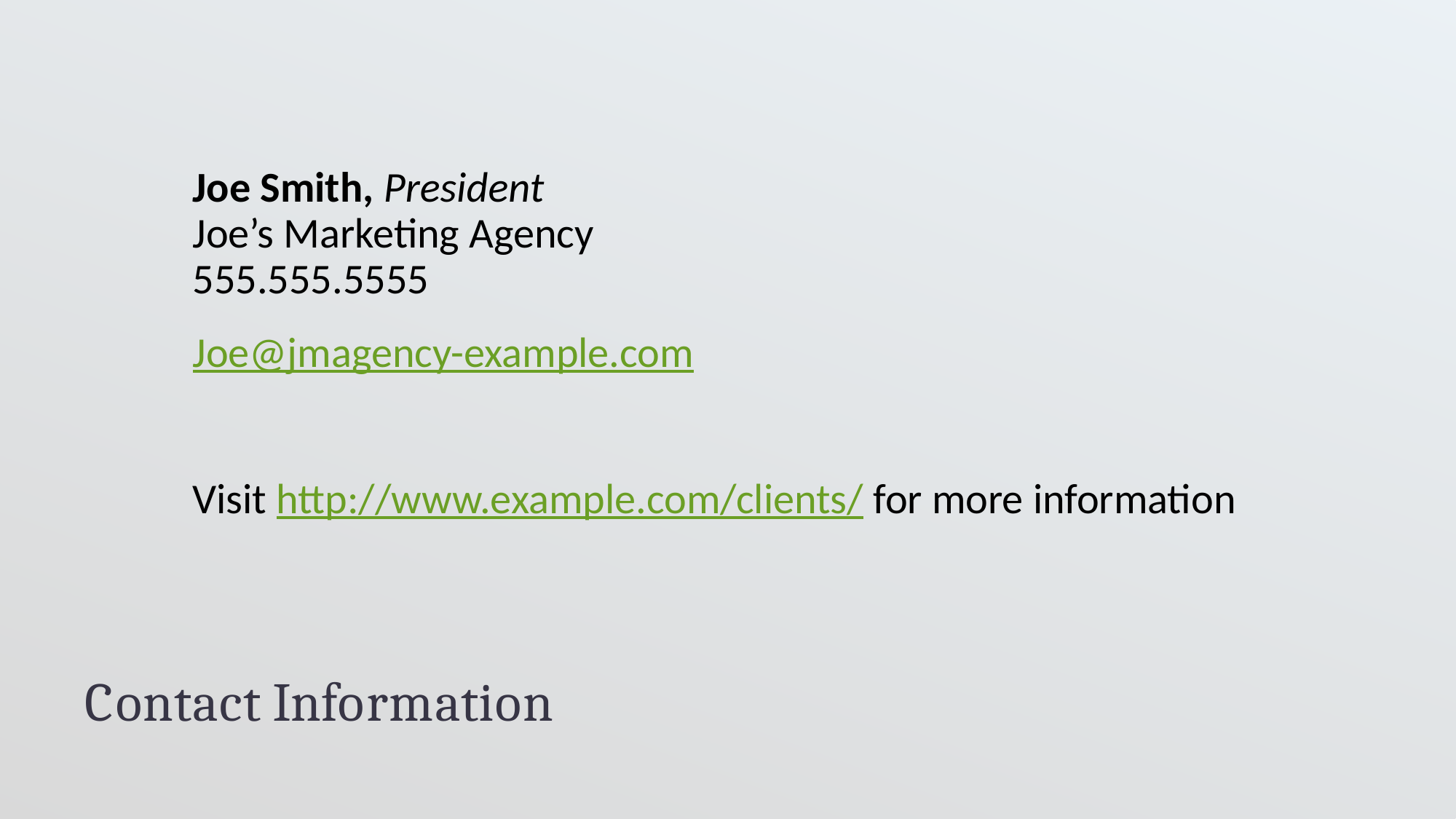

Joe Smith, President
Joe’s Marketing Agency
555.555.5555
	Joe@jmagency-example.com

	Visit http://www.example.com/clients/ for more information
# Contact Information